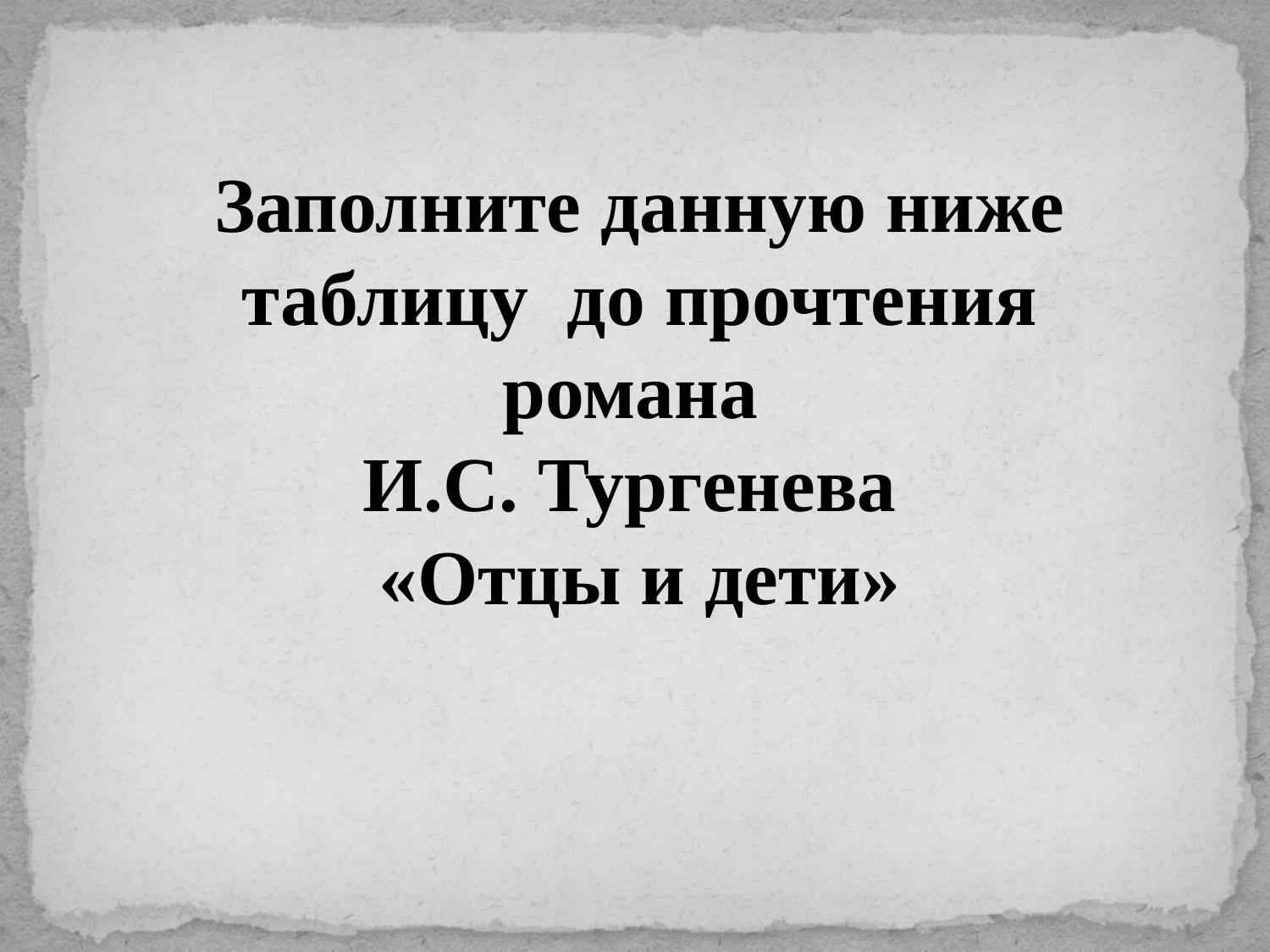

Заполните данную ниже таблицу  до прочтения романа
И.С. Тургенева
«Отцы и дети»